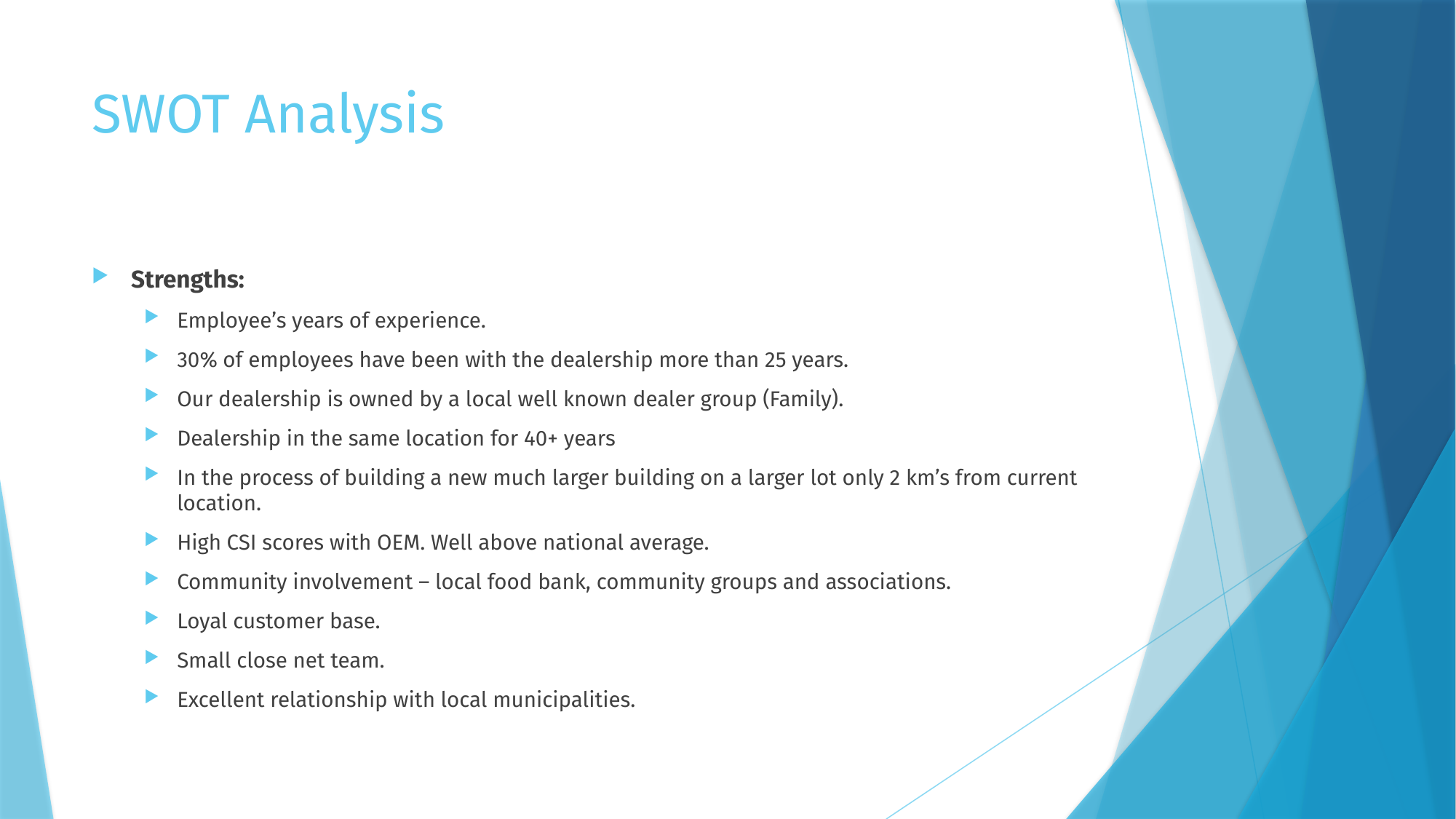

# SWOT Analysis
Strengths:
Employee’s years of experience.
30% of employees have been with the dealership more than 25 years.
Our dealership is owned by a local well known dealer group (Family).
Dealership in the same location for 40+ years
In the process of building a new much larger building on a larger lot only 2 km’s from current location.
High CSI scores with OEM. Well above national average.
Community involvement – local food bank, community groups and associations.
Loyal customer base.
Small close net team.
Excellent relationship with local municipalities.